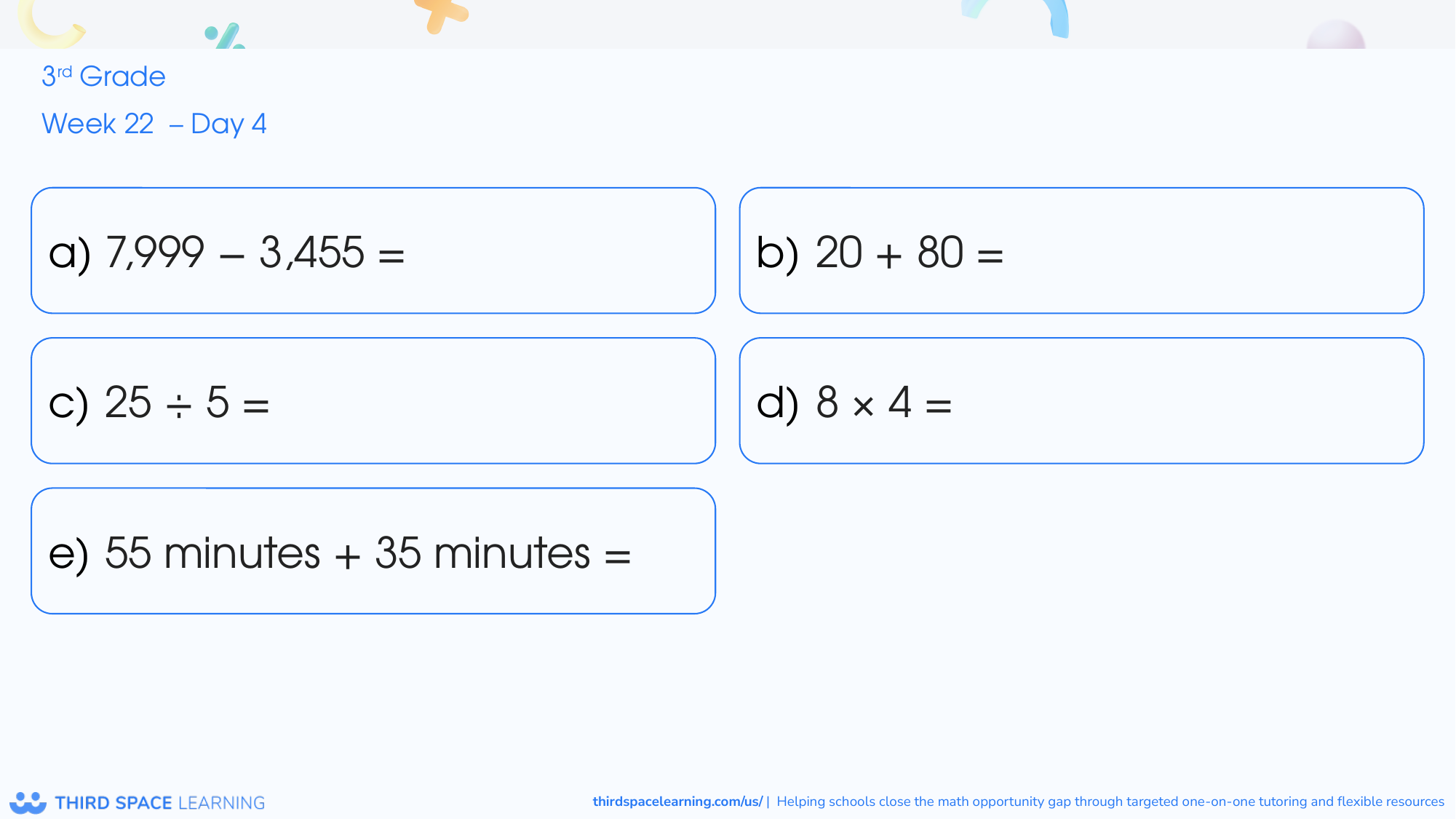

3rd Grade
Week 22  – Day 4
7,999 − 3,455 =
20 + 80 =
25 ÷ 5 =
8 × 4 =
55 minutes + 35 minutes =